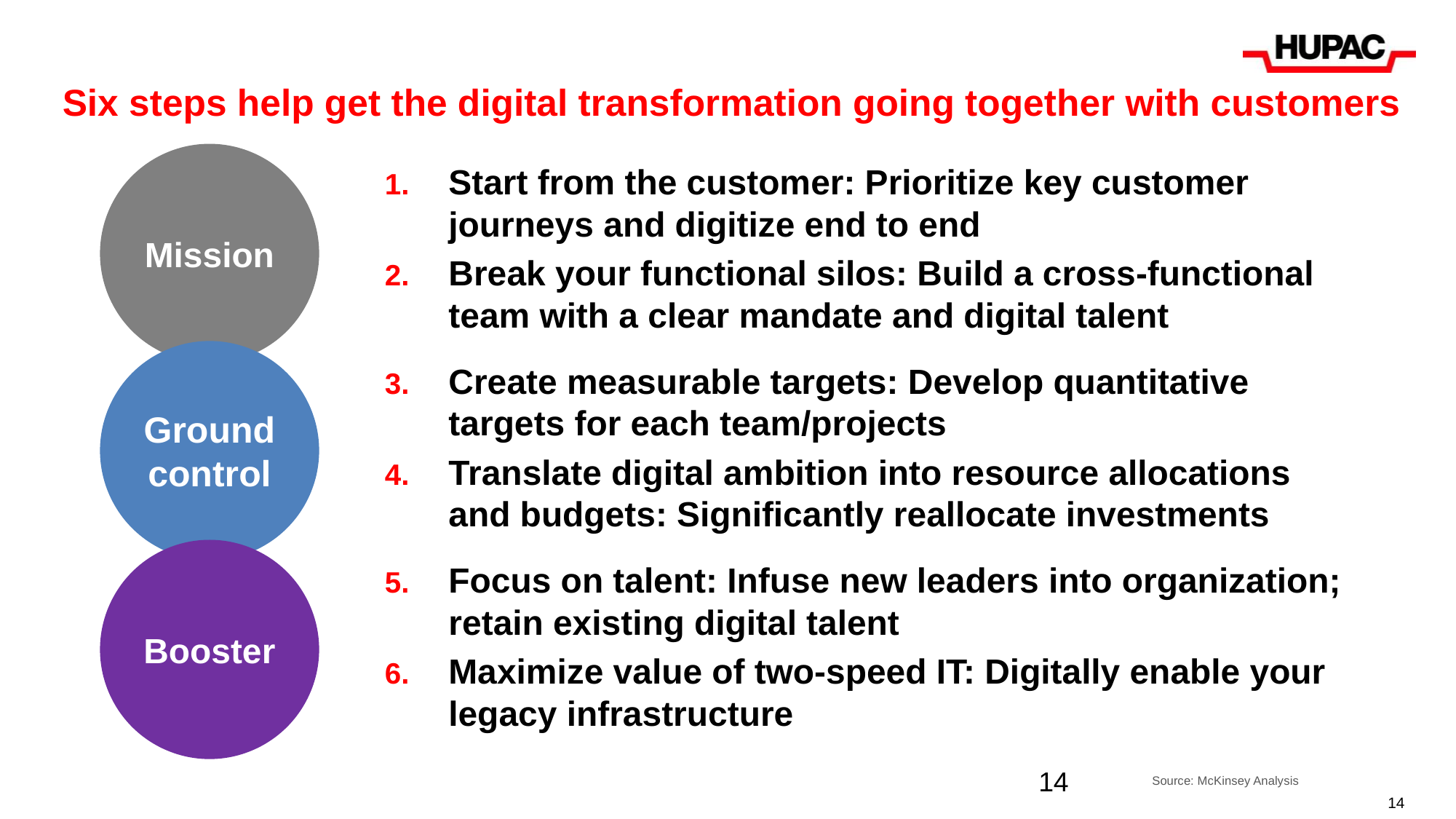

# Six steps help get the digital transformation going together with customers
Mission
Start from the customer: Prioritize key customer journeys and digitize end to end
Break your functional silos: Build a cross-functional team with a clear mandate and digital talent
Create measurable targets: Develop quantitative targets for each team/projects
Translate digital ambition into resource allocations and budgets: Significantly reallocate investments
Focus on talent: Infuse new leaders into organization; retain existing digital talent
Maximize value of two-speed IT: Digitally enable your legacy infrastructure
Ground control
Booster
14
Source: McKinsey Analysis